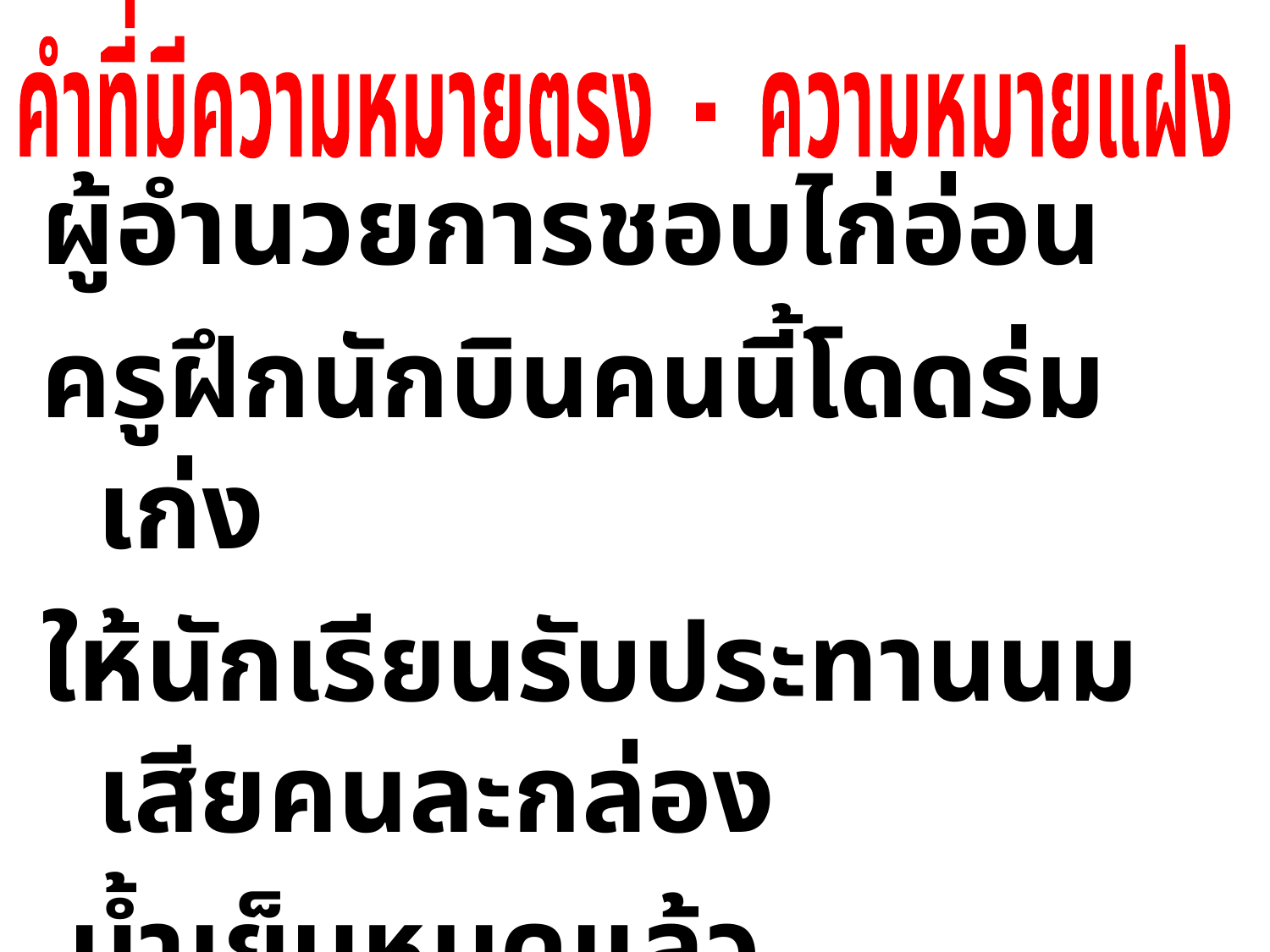

คำที่มีความหมายตรง  -  ความหมายแฝง
 ผู้อำนวยการชอบไก่อ่อน
 ครูฝึกนักบินคนนี้โดดร่มเก่ง
 ให้นักเรียนรับประทานนมเสียคนละกล่อง
  น้ำเย็นหมดแล้ว